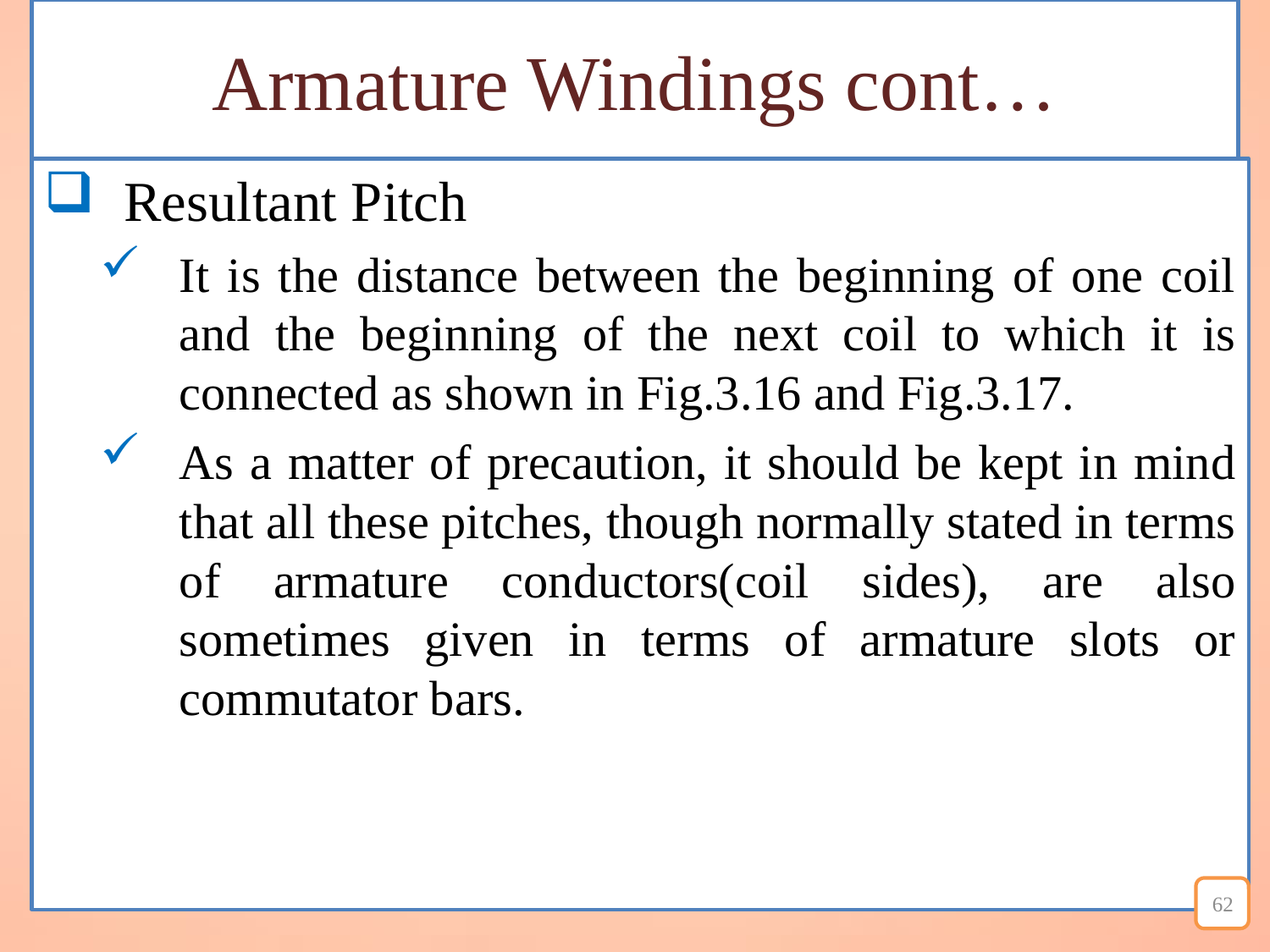

# Armature Windings cont…
Resultant Pitch
It is the distance between the beginning of one coil and the beginning of the next coil to which it is connected as shown in Fig.3.16 and Fig.3.17.
As a matter of precaution, it should be kept in mind that all these pitches, though normally stated in terms of armature conductors(coil sides), are also sometimes given in terms of armature slots or commutator bars.
62